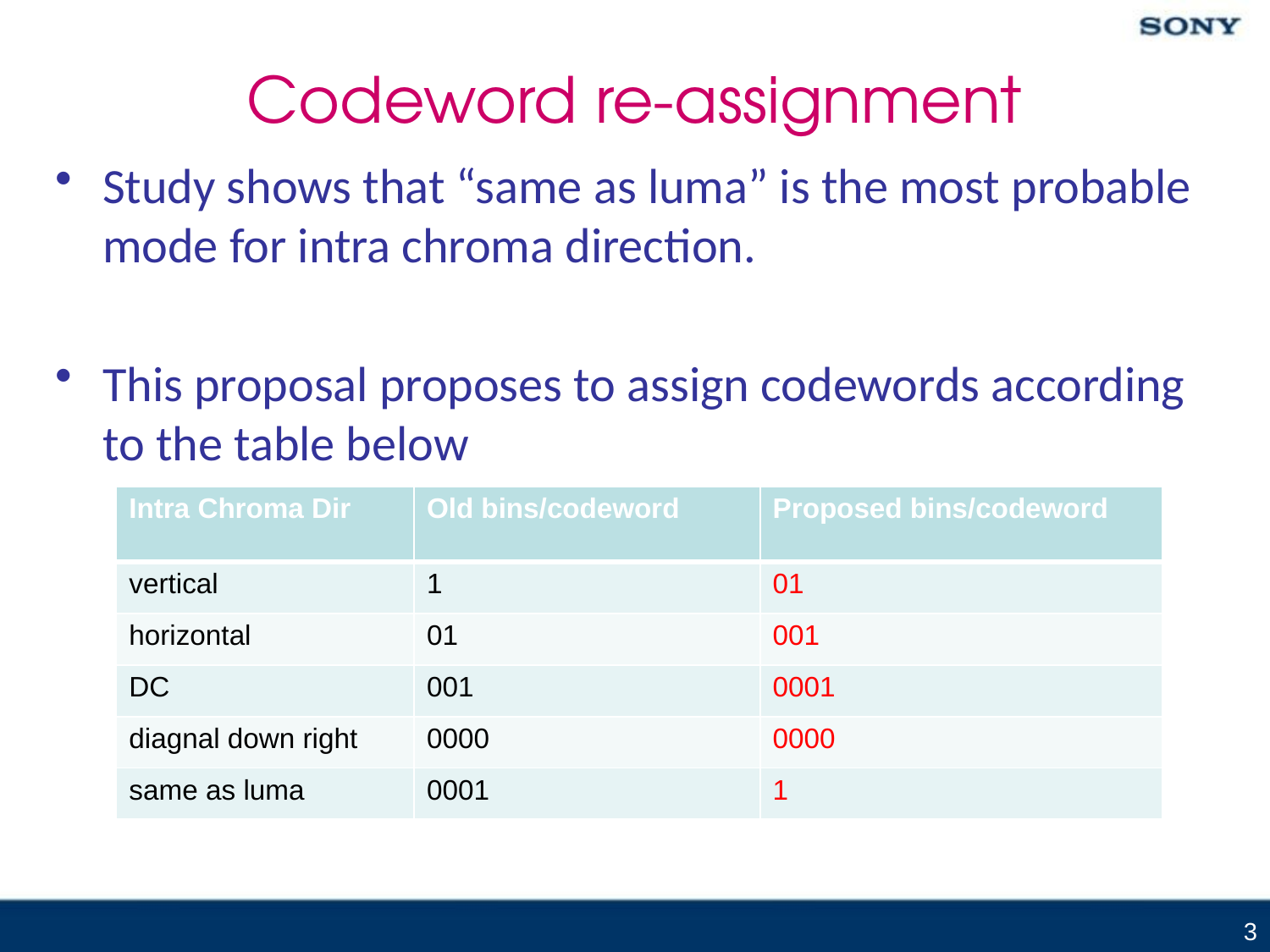

# Codeword re-assignment
Study shows that “same as luma” is the most probable mode for intra chroma direction.

This proposal proposes to assign codewords according to the table below
| Intra Chroma Dir | Old bins/codeword | Proposed bins/codeword |
| --- | --- | --- |
| vertical | 1 | 01 |
| horizontal | 01 | 001 |
| DC | 001 | 0001 |
| diagnal down right | 0000 | 0000 |
| same as luma | 0001 | 1 |
3